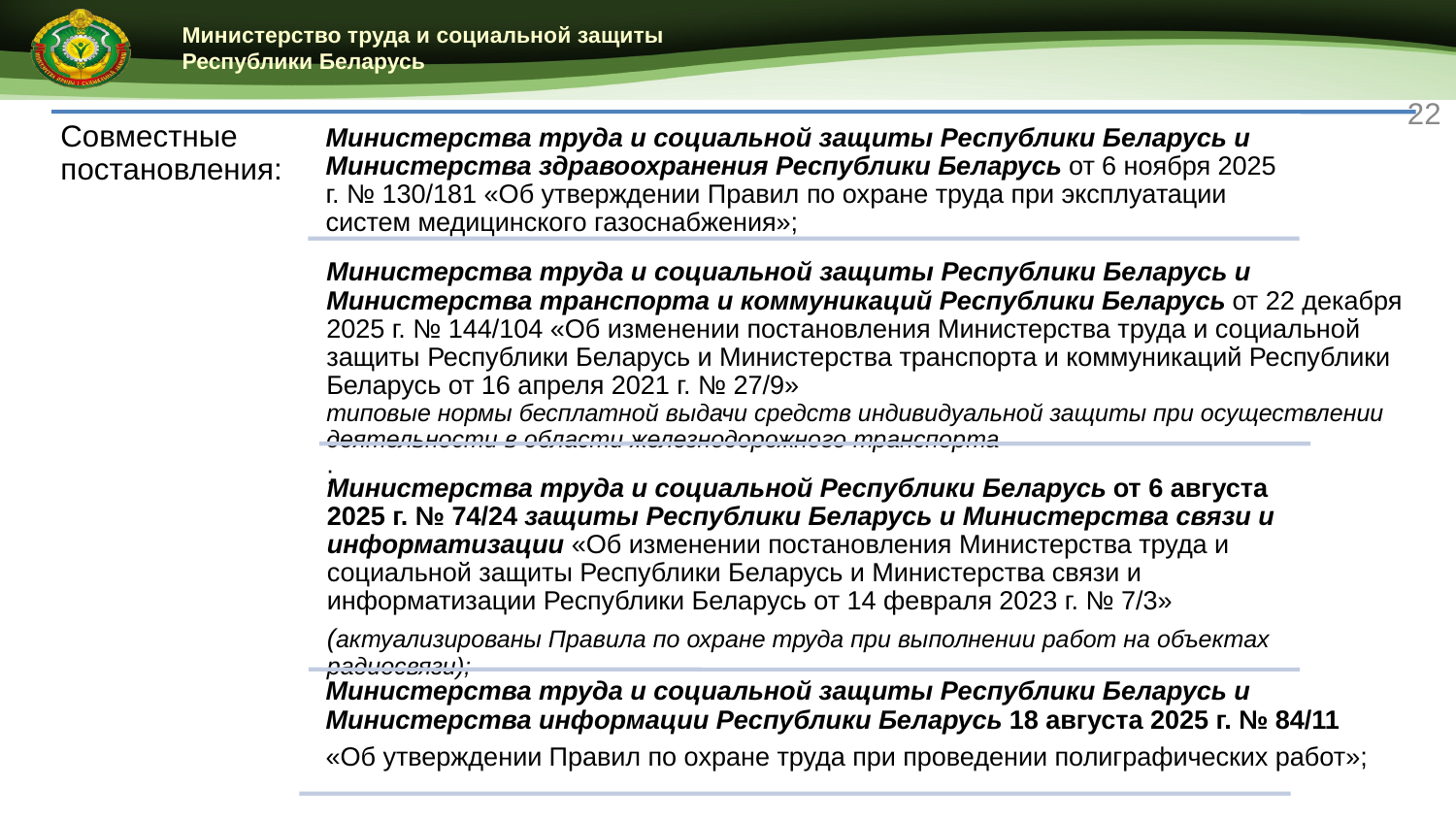

22
Совместные постановления:
Министерства труда и социальной защиты Республики Беларусь и Министерства здравоохранения Республики Беларусь от 6 ноября 2025 г. № 130/181 «Об утверждении Правил по охране труда при эксплуатации систем медицинского газоснабжения»;
Министерства труда и социальной защиты Республики Беларусь и Министерства транспорта и коммуникаций Республики Беларусь от 22 декабря 2025 г. № 144/104 «Об изменении постановления Министерства труда и социальной защиты Республики Беларусь и Министерства транспорта и коммуникаций Республики Беларусь от 16 апреля 2021 г. № 27/9»                                                                                типовые нормы бесплатной выдачи средств индивидуальной защиты при осуществлении деятельности в области железнодорожного транспорта
;
Министерства труда и социальной Республики Беларусь от 6 августа 2025 г. № 74/24 защиты Республики Беларусь и Министерства связи и информатизации «Об изменении постановления Министерства труда и социальной защиты Республики Беларусь и Министерства связи и информатизации Республики Беларусь от 14 февраля 2023 г. № 7/3»
(актуализированы Правила по охране труда при выполнении работ на объектах радиосвязи);
Министерства труда и социальной защиты Республики Беларусь и Министерства информации Республики Беларусь 18 августа 2025 г. № 84/11
«Об утверждении Правил по охране труда при проведении полиграфических работ»;